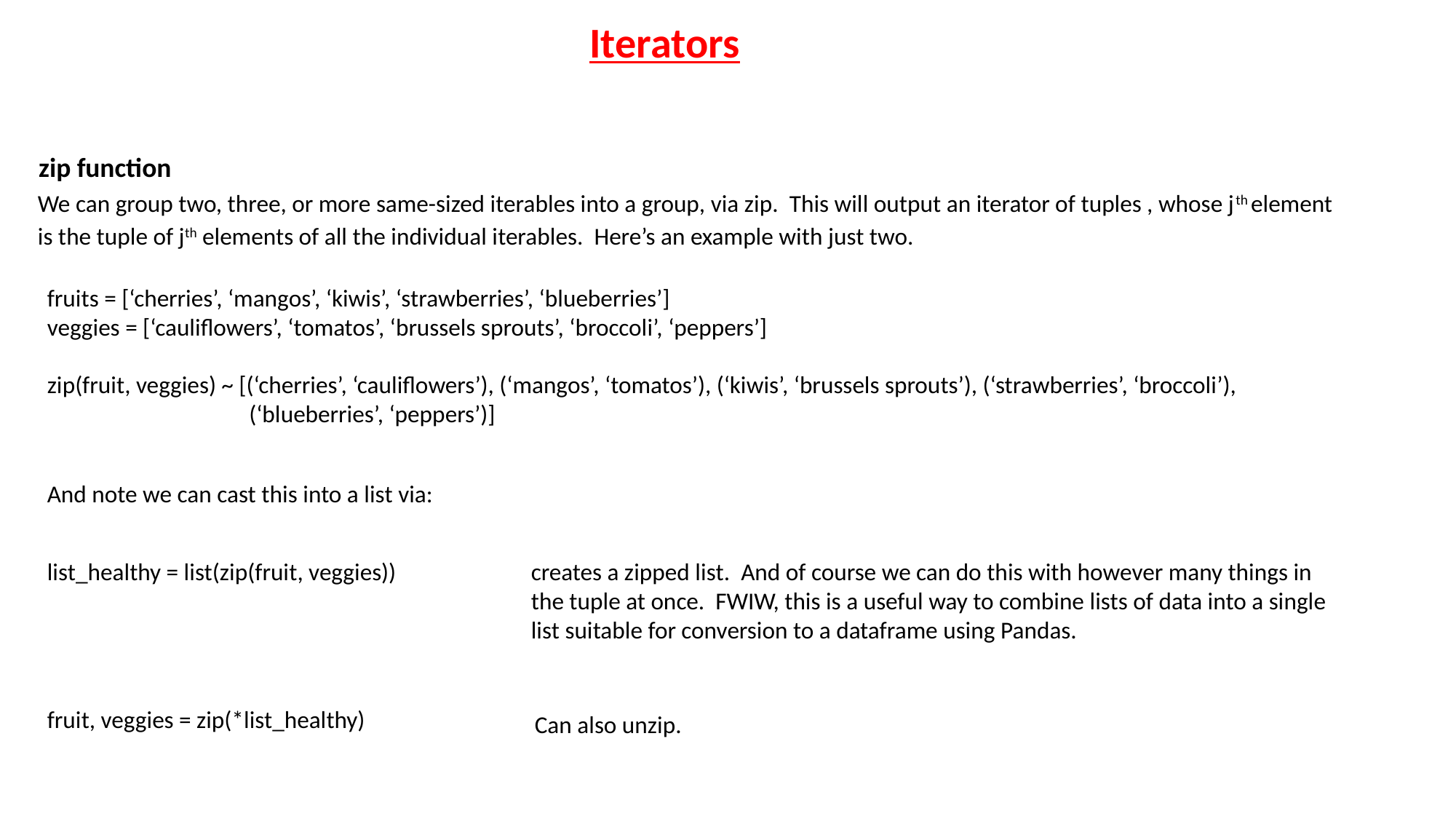

Iterators
zip function
We can group two, three, or more same-sized iterables into a group, via zip.  This will output an iterator of tuples , whose jth element is the tuple of jth elements of all the individual iterables.  Here’s an example with just two.
fruits = [‘cherries’, ‘mangos’, ‘kiwis’, ‘strawberries’, ‘blueberries’]
veggies = [‘cauliflowers’, ‘tomatos’, ‘brussels sprouts’, ‘broccoli’, ‘peppers’]

zip(fruit, veggies) ~ [(‘cherries’, ‘cauliflowers’), (‘mangos’, ‘tomatos’), (‘kiwis’, ‘brussels sprouts’), (‘strawberries’, ‘broccoli’),
	                 (‘blueberries’, ‘peppers’)]
And note we can cast this into a list via:
list_healthy = list(zip(fruit, veggies))
creates a zipped list.  And of course we can do this with however many things in the tuple at once.  FWIW, this is a useful way to combine lists of data into a single list suitable for conversion to a dataframe using Pandas.
fruit, veggies = zip(*list_healthy)
Can also unzip.